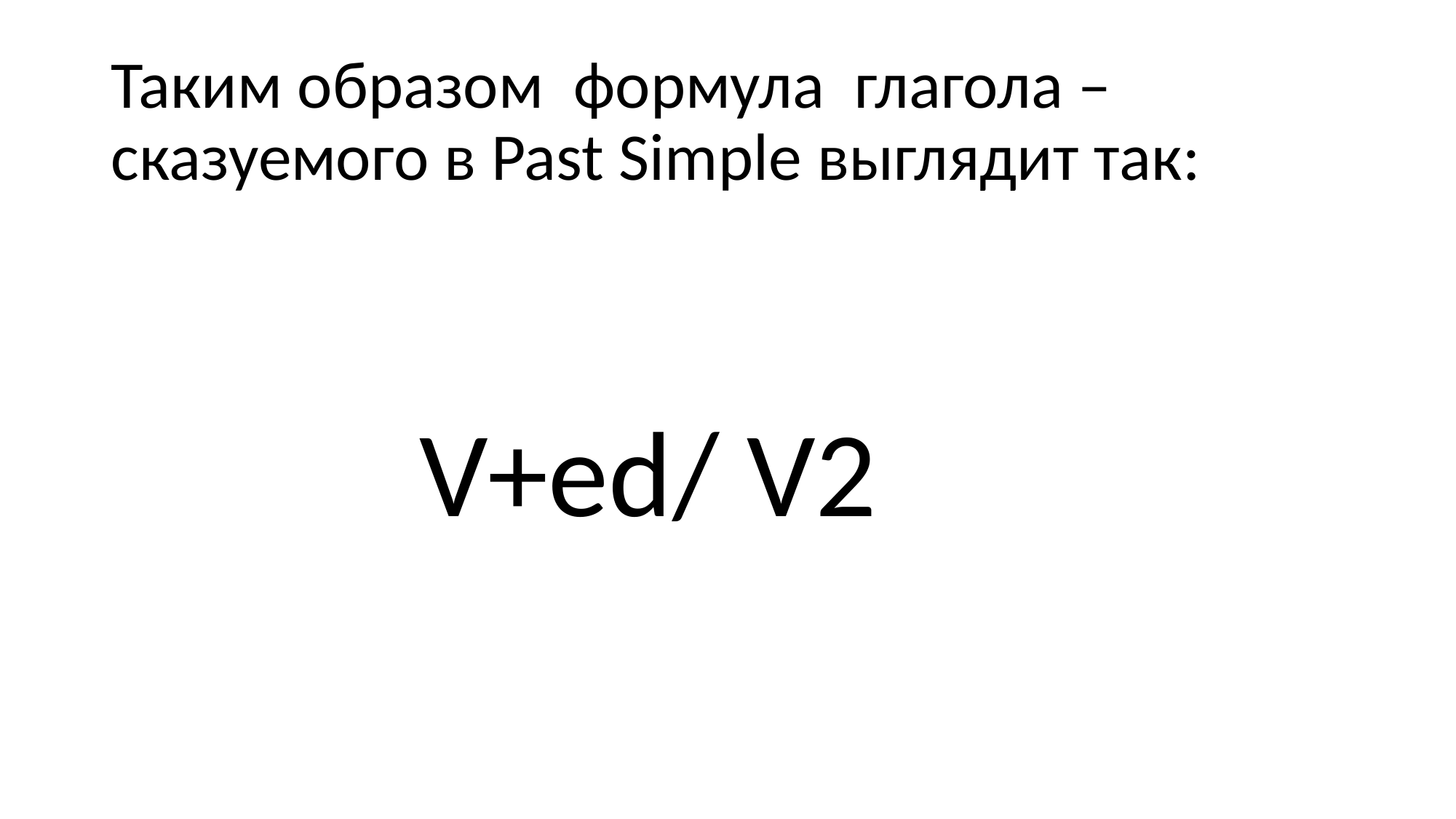

# Таким образом  формула  глагола –сказуемого в Past Simple выглядит так:

                                V+ed/ V2